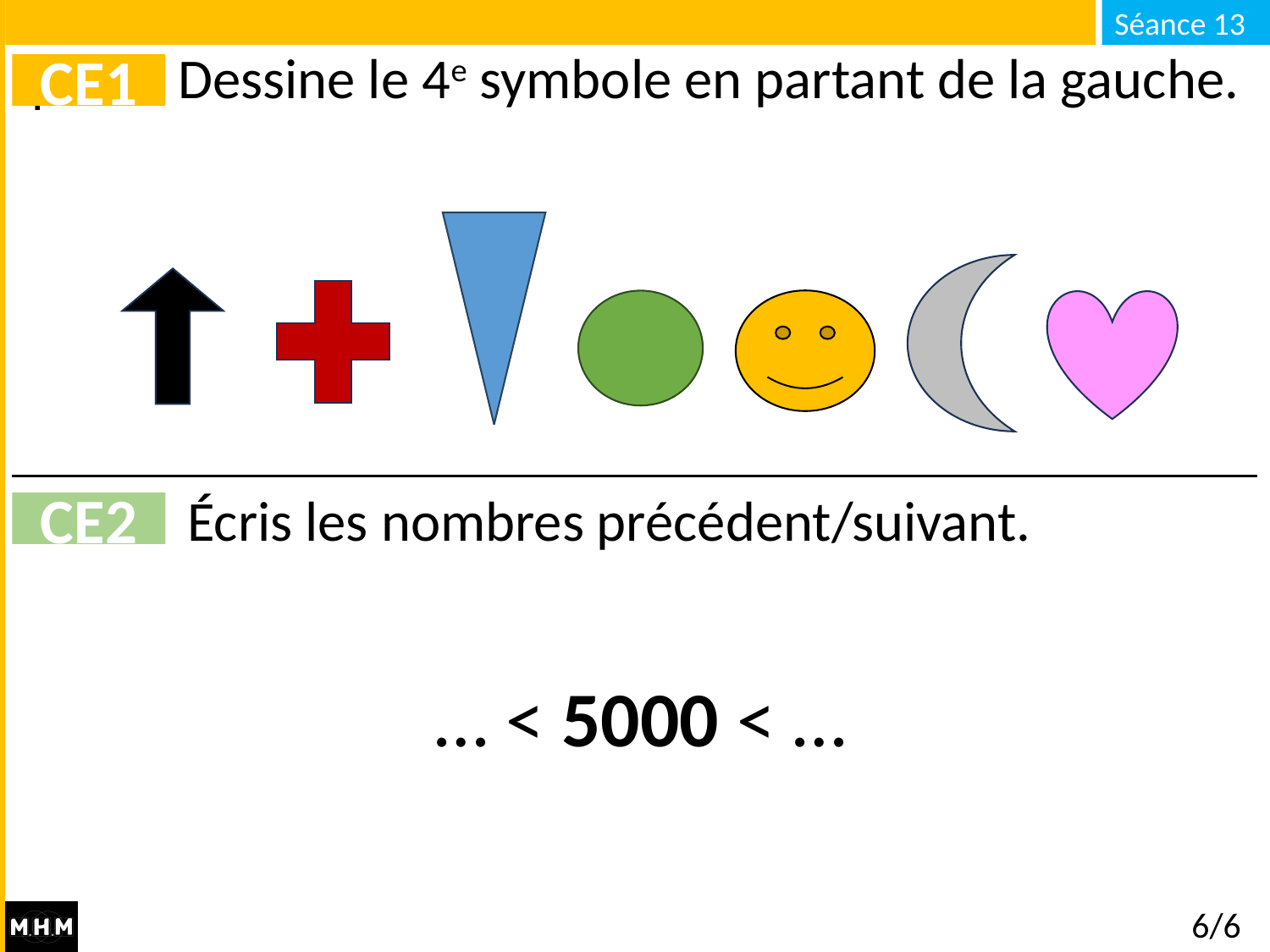

# Dessine le 4e symbole en partant de la gauche.
CE1

Écris les nombres précédent/suivant.
CE2
… < 5000 < …
6/6